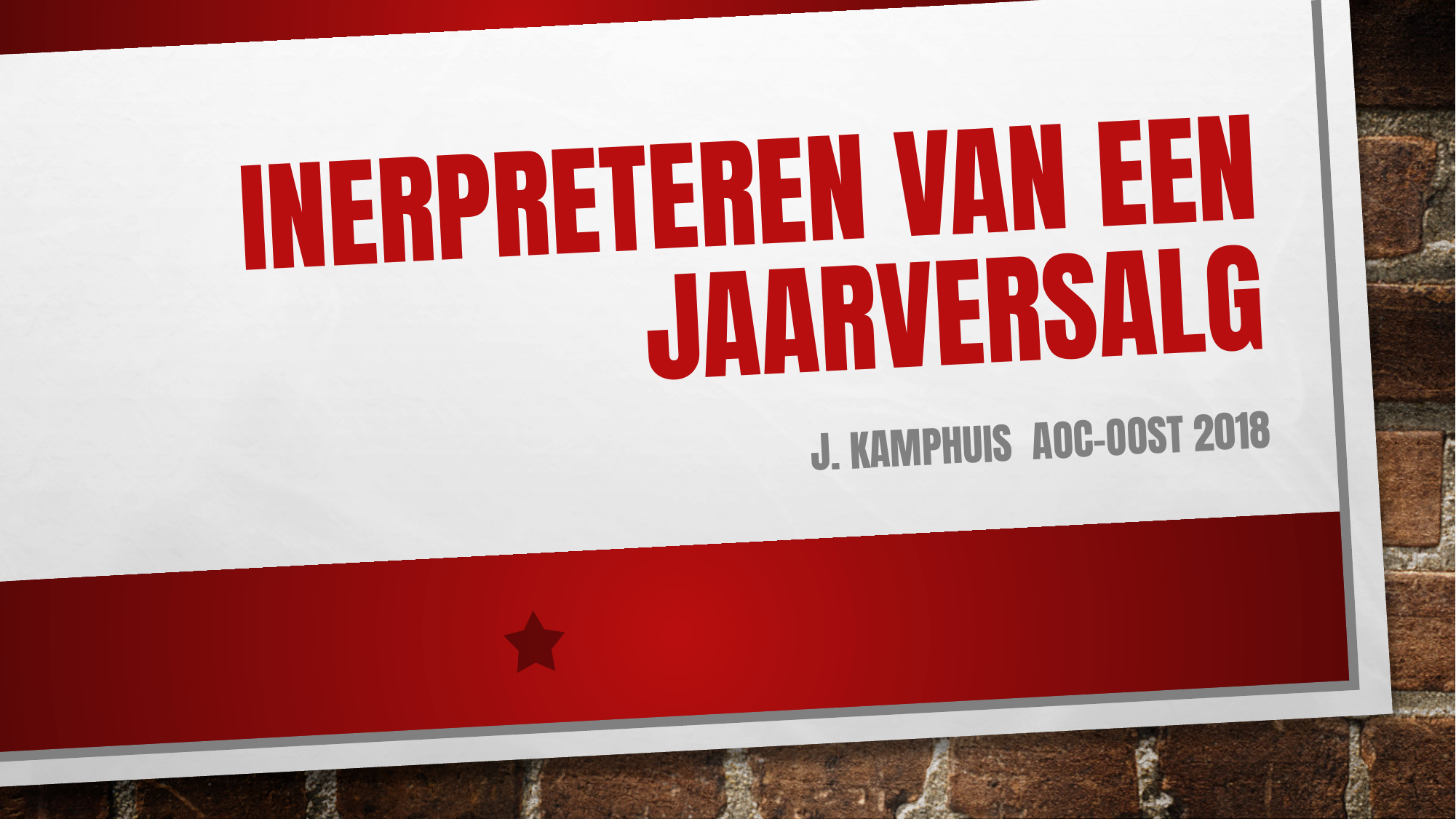

# Inerpreteren van een jaarversalg
J. Kamphuis  AOC-Oost 2018